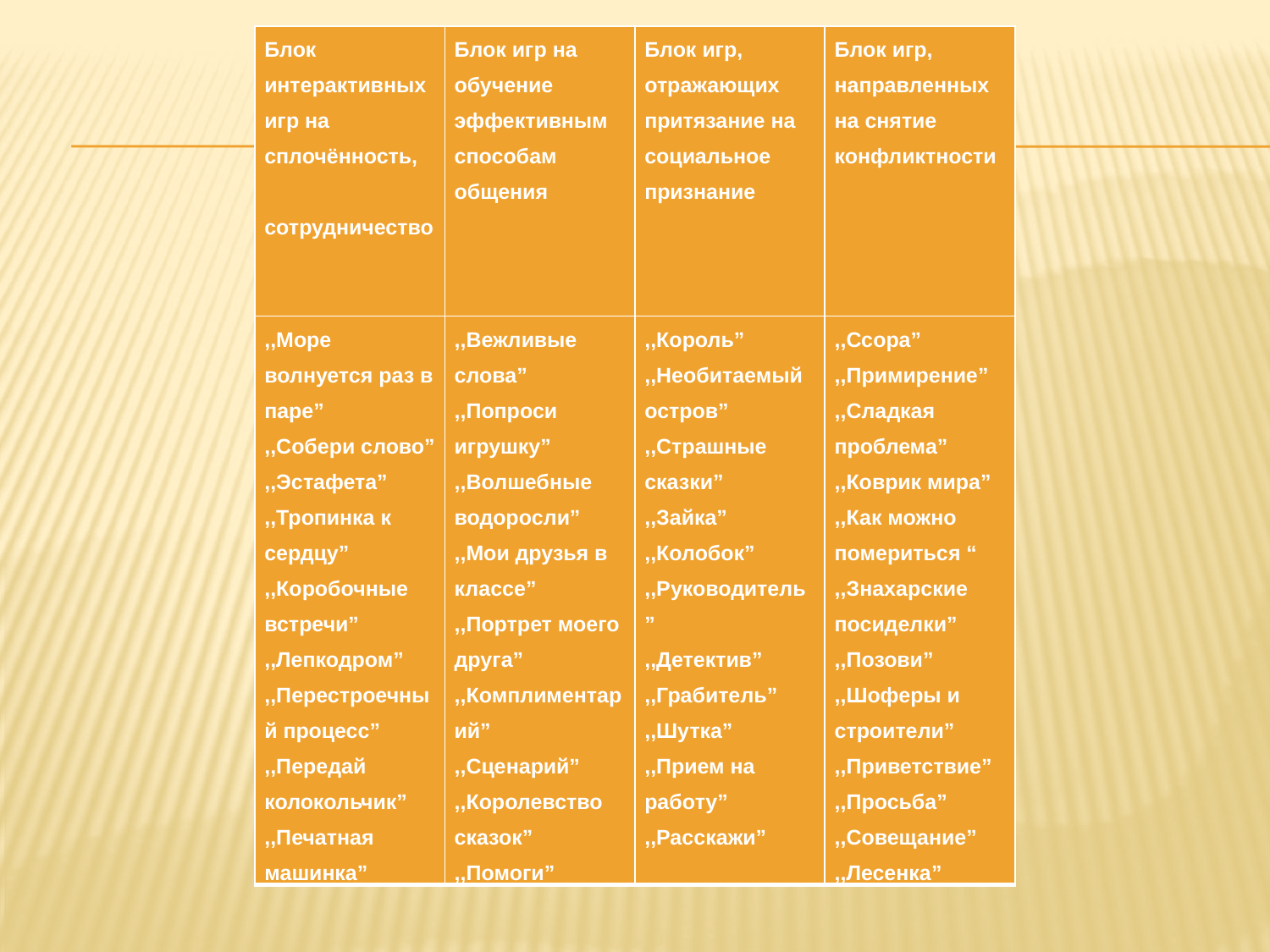

| Блок интерактивных игр на сплочённость, сотрудничество | Блок игр на обучение эффективным способам общения | Блок игр, отражающих притязание на социальное признание | Блок игр, направленных на снятие конфликтности |
| --- | --- | --- | --- |
#
| ,,Море волнуется раз в паре” ,,Собери слово” ,,Эстафета” ,,Тропинка к сердцу” ,,Коробочные встречи” ,,Лепкодром” ,,Перестроечный процесс” ,,Передай колокольчик” ,,Печатная машинка” | ,,Вежливые слова” ,,Попроси игрушку” ,,Волшебные водоросли” ,,Мои друзья в классе” ,,Портрет моего друга” ,,Комплиментарий” ,,Сценарий” ,,Королевство сказок” ,,Помоги” | ,,Король” ,,Необитаемый остров” ,,Страшные сказки” ,,Зайка” ,,Колобок” ,,Руководитель” ,,Детектив” ,,Грабитель” ,,Шутка” ,,Прием на работу” ,,Расскажи” | ,,Ссора” ,,Примирение” ,,Сладкая проблема” ,,Коврик мира” ,,Как можно помериться “ ,,Знахарские посиделки” ,,Позови” ,,Шоферы и строители” ,,Приветствие” ,,Просьба” ,,Совещание” ,,Лесенка” |
| --- | --- | --- | --- |